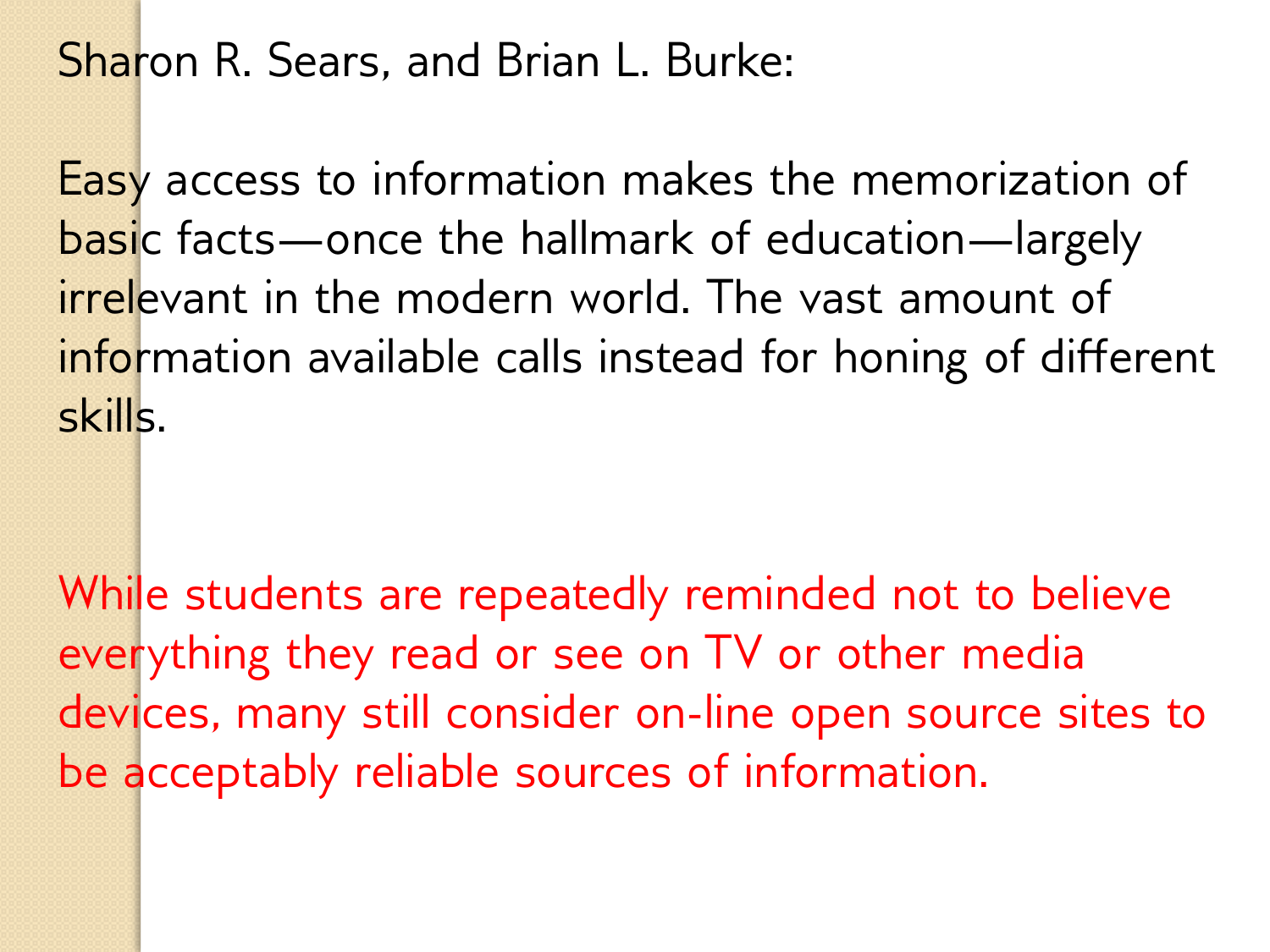

Sharon R. Sears, and Brian L. Burke:

Easy access to information makes the memorization of basic facts—once the hallmark of education—largely irrelevant in the modern world. The vast amount of information available calls instead for honing of different skills.

While students are repeatedly reminded not to believe everything they read or see on TV or other media devices, many still consider on-line open source sites to be acceptably reliable sources of information.